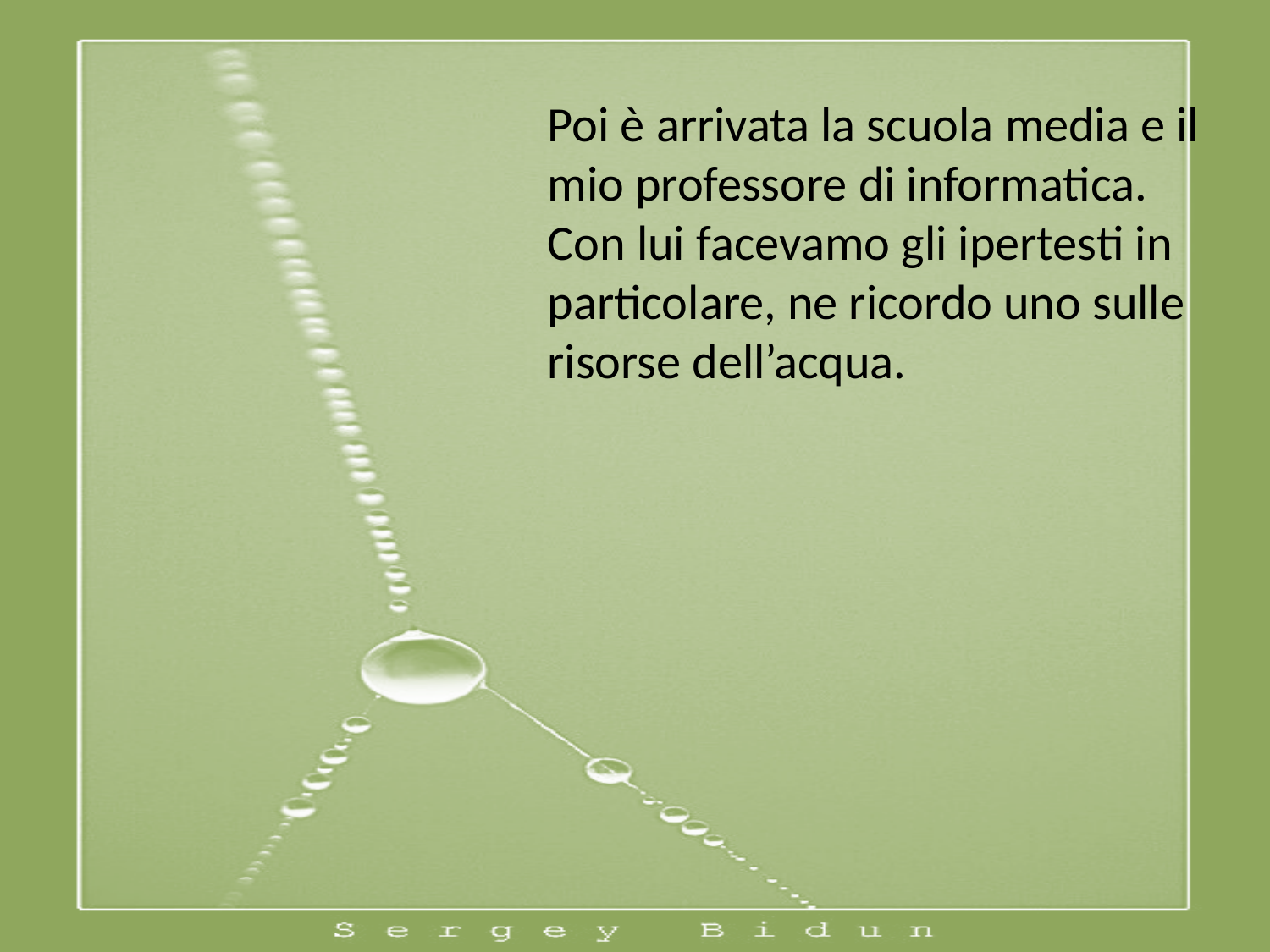

Poi è arrivata la scuola media e il mio professore di informatica. Con lui facevamo gli ipertesti in particolare, ne ricordo uno sulle risorse dell’acqua.